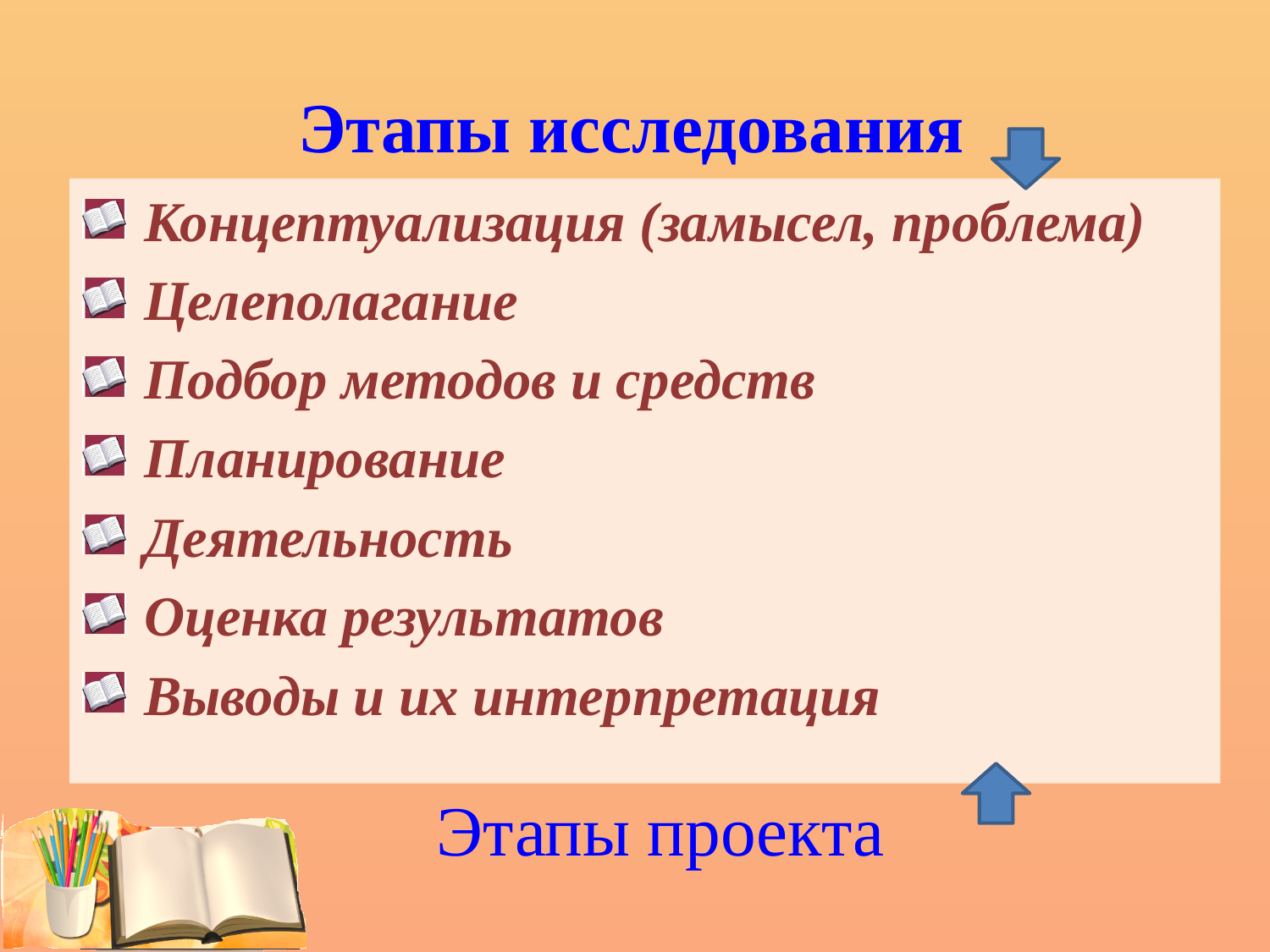

# Этапы исследования

 Концептуализация (замысел, проблема)
 Целеполагание
 Подбор методов и средств
 Планирование
 Деятельность
 Оценка результатов
 Выводы и их интерпретация
Этапы проекта